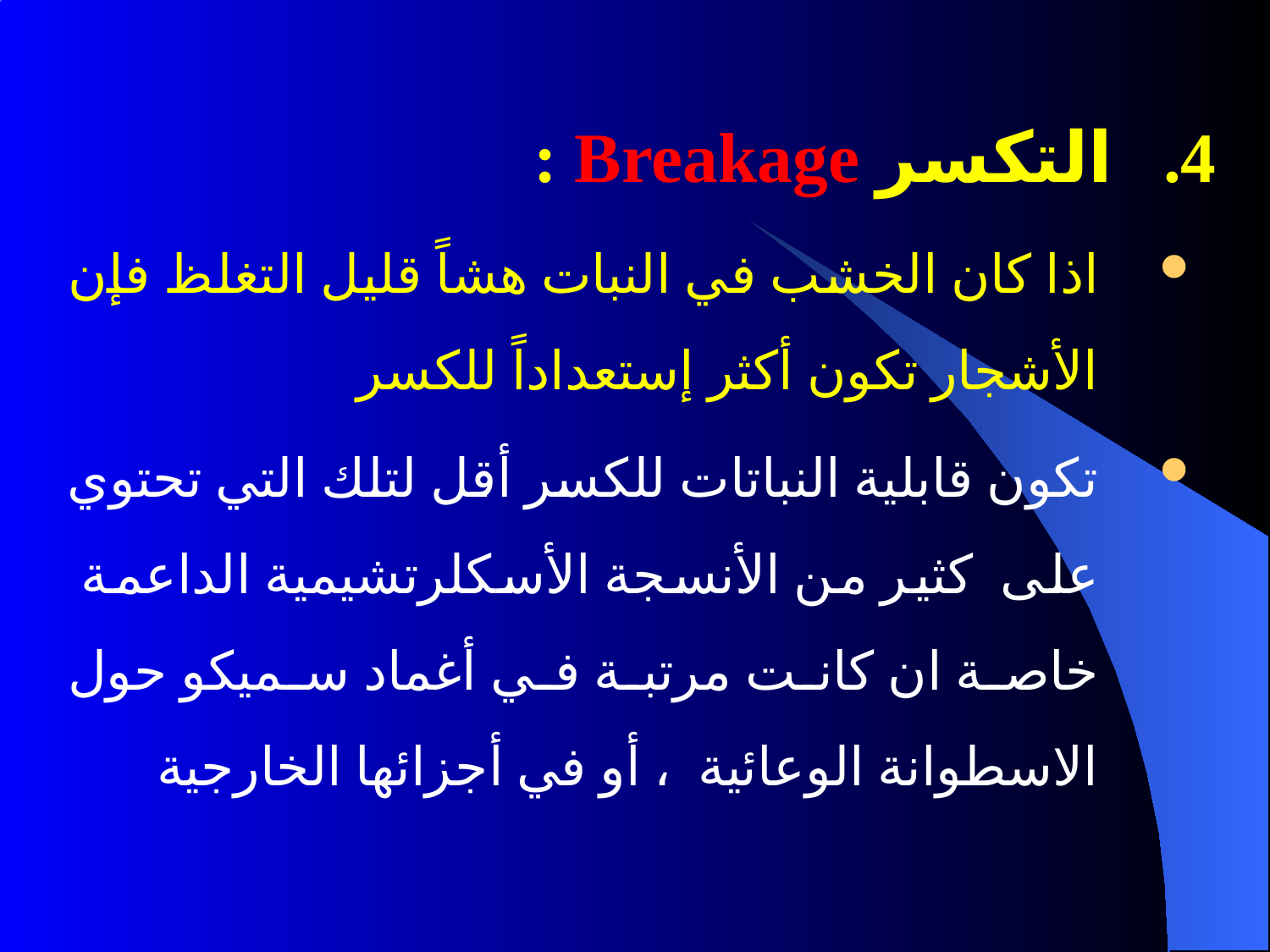

التكسر Breakage :
اذا كان الخشب في النبات هشاً قليل التغلظ فإن الأشجار تكون أكثر إستعداداً للكسر
تكون قابلية النباتات للكسر أقل لتلك التي تحتوي على  كثير من الأنسجة الأسكلرتشيمية الداعمة  خاصة ان كانت مرتبة في أغماد سميكو حول الاسطوانة الوعائية  ، أو في أجزائها الخارجية